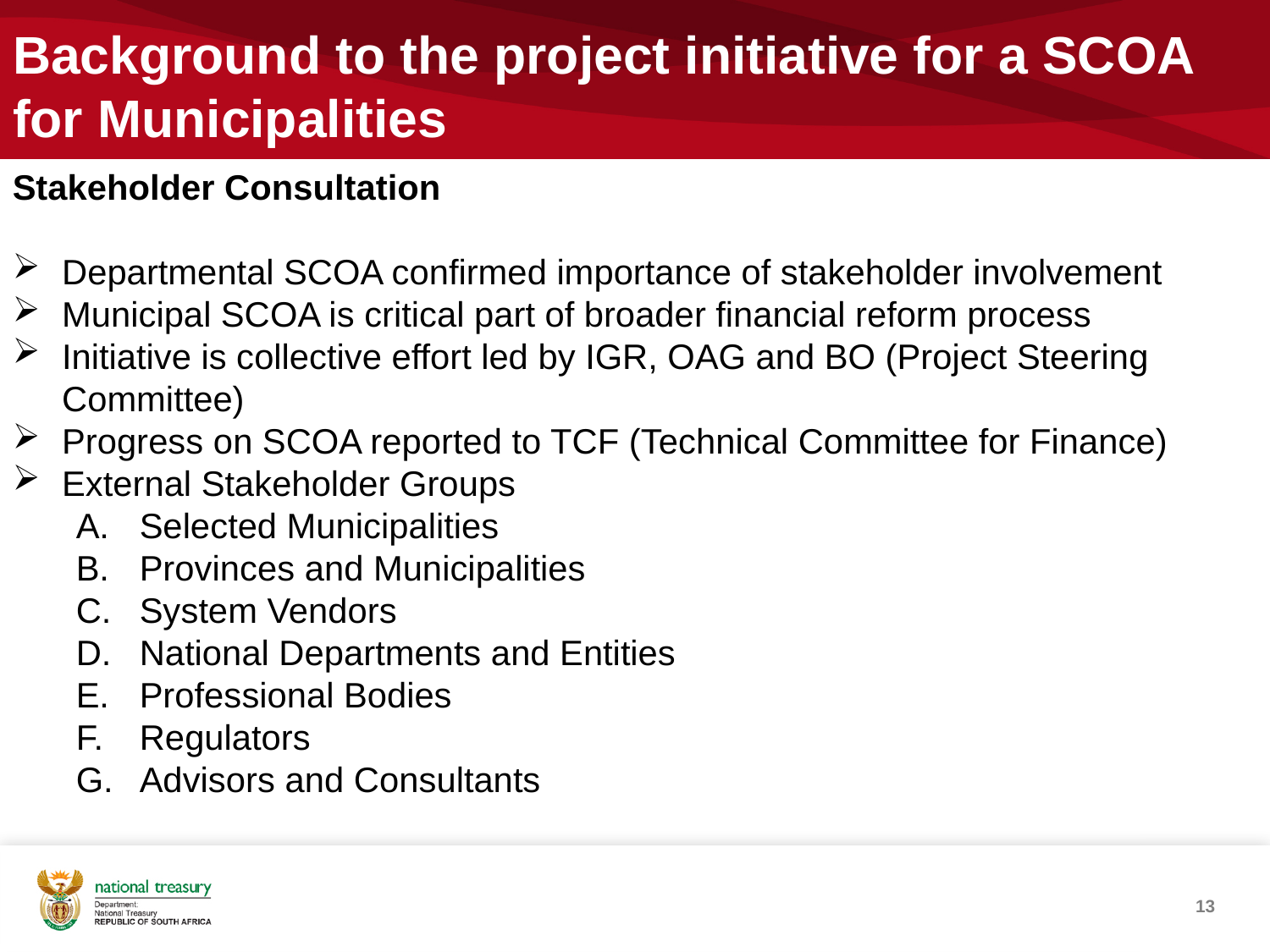

# Background to the project initiative for a SCOA for Municipalities

Stakeholder Consultation

Departmental SCOA confirmed importance of stakeholder involvement
Municipal SCOA is critical part of broader financial reform process
Initiative is collective effort led by IGR, OAG and BO (Project Steering Committee)
Progress on SCOA reported to TCF (Technical Committee for Finance)
External Stakeholder Groups
Selected Municipalities
Provinces and Municipalities
System Vendors
National Departments and Entities
Professional Bodies
Regulators
Advisors and Consultants
13